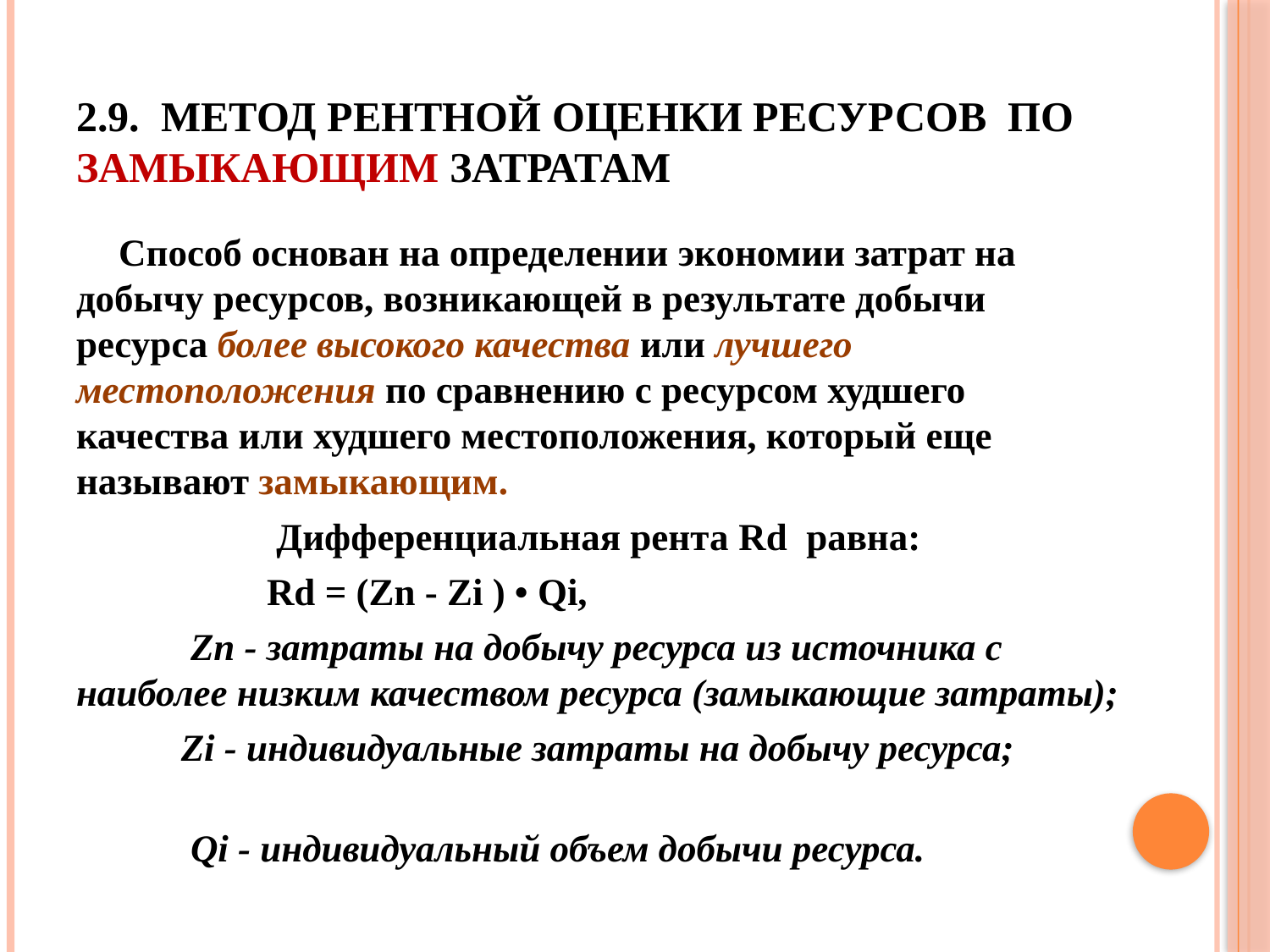

# 2.9.  МЕТОД РЕНТНОЙ ОЦЕНКИ РЕСУРСОВ  ПО ЗАМЫКАЮЩИМ ЗАТРАТАМ
    Способ основан на определении экономии затрат на добычу ресурсов, возникающей в результате добычи ресурса более высокого качества или лучшего местоположения по сравнению с ресурсом худшего качества или худшего местоположения, который еще называют замыкающим.
                     Дифференциальная рента Rd  равна:
                    Rd = (Zn - Zi ) • Qi,
            Zn - затраты на добычу ресурса из источника с наиболее низким качеством ресурса (замыкающие затраты);
           Zi - индивидуальные затраты на добычу ресурса;
            Qi - индивидуальный объем добычи ресурса.